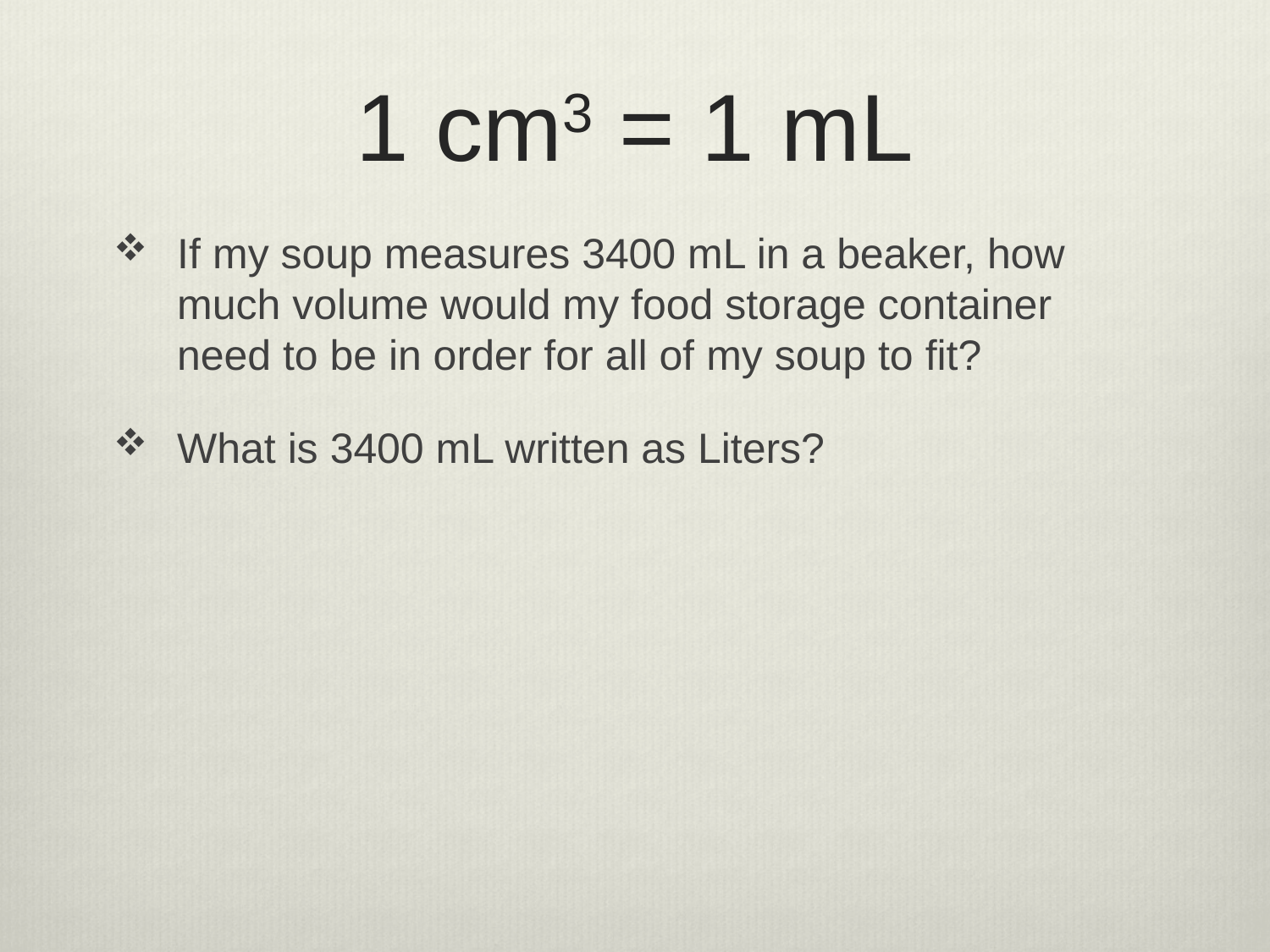

# 1 cm3 = 1 mL
If my soup measures 3400 mL in a beaker, how much volume would my food storage container need to be in order for all of my soup to fit?
What is 3400 mL written as Liters?